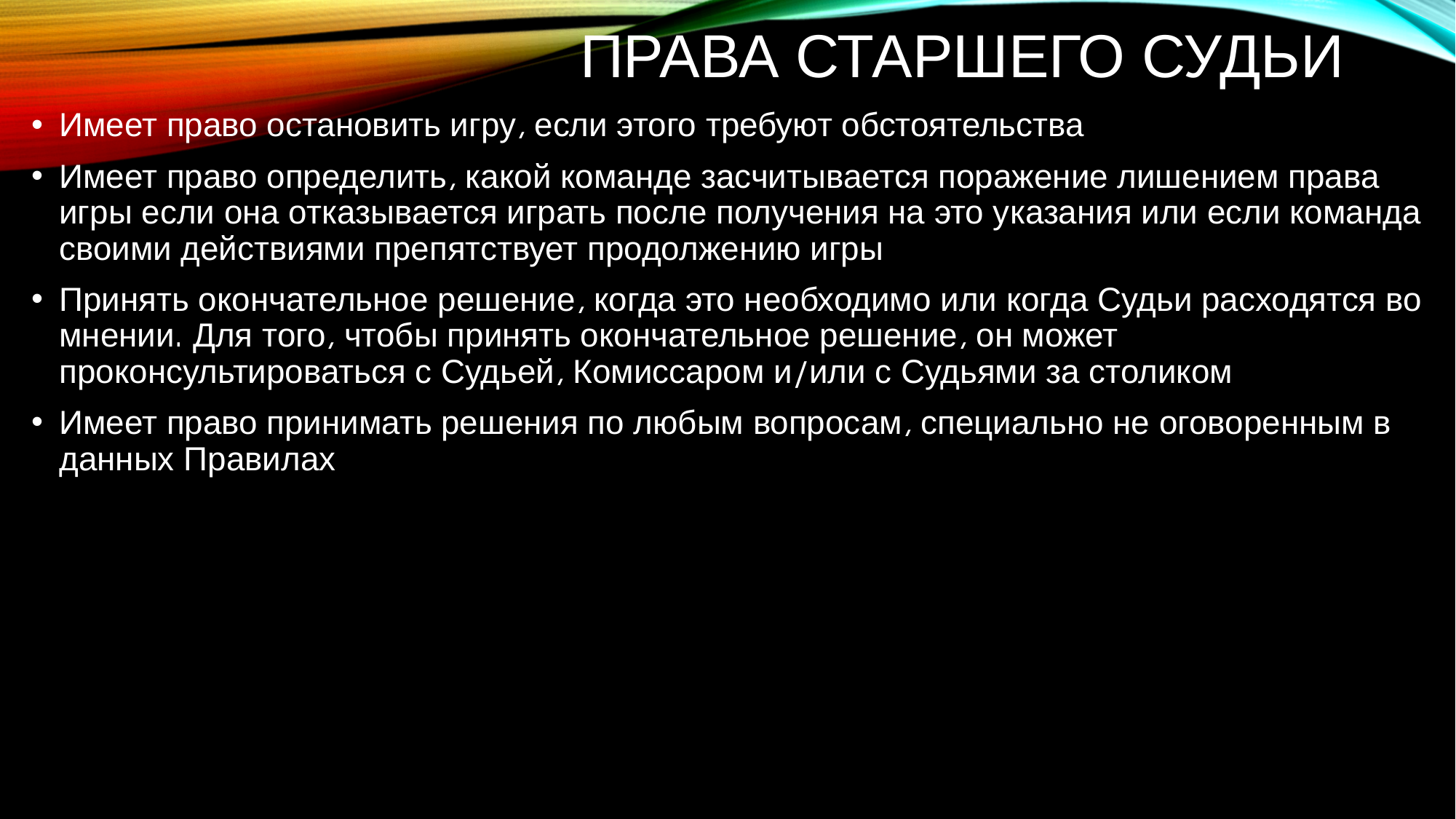

# Права Старшего судьи
Имеет право остановить игру, если этого требуют обстоятельства
Имеет право определить, какой команде засчитывается поражение лишением права игры если она отказывается играть после получения на это указания или если команда своими действиями препятствует продолжению игры
Принять окончательное решение, когда это необходимо или когда Судьи расходятся во мнении. Для того, чтобы принять окончательное решение, он может проконсультироваться с Судьей, Комиссаром и/или с Судьями за столиком
Имеет право принимать решения по любым вопросам, специально не оговоренным в данных Правилах